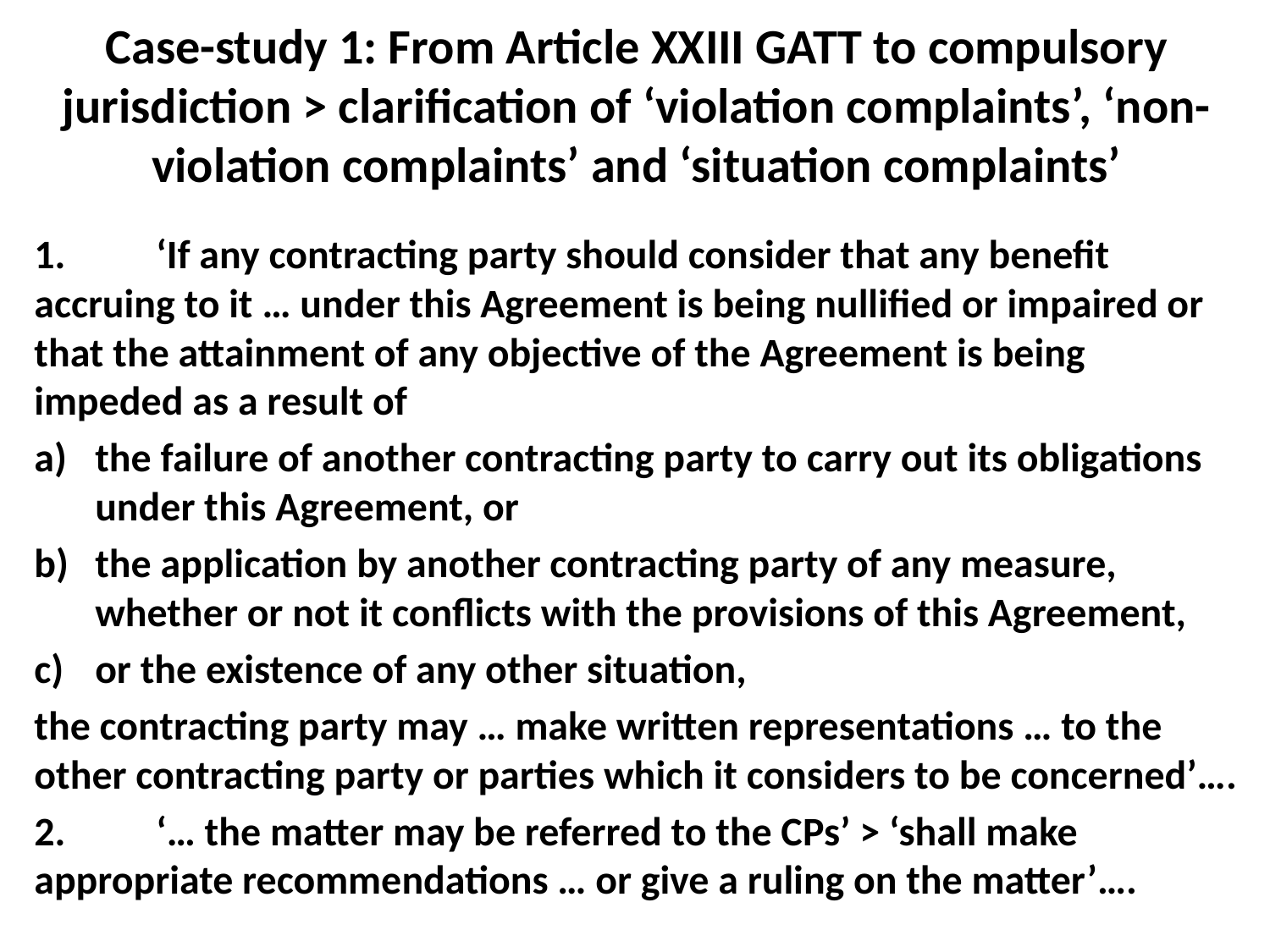

# Case-study 1: From Article XXIII GATT to compulsory jurisdiction > clarification of ‘violation complaints’, ‘non-violation complaints’ and ‘situation complaints’
1.	‘If any contracting party should consider that any benefit accruing to it … under this Agreement is being nullified or impaired or that the attainment of any objective of the Agreement is being impeded as a result of
the failure of another contracting party to carry out its obligations under this Agreement, or
the application by another contracting party of any measure, whether or not it conflicts with the provisions of this Agreement,
or the existence of any other situation,
the contracting party may … make written representations … to the other contracting party or parties which it considers to be concerned’….
2.	‘… the matter may be referred to the CPs’ > ‘shall make appropriate recommendations … or give a ruling on the matter’….